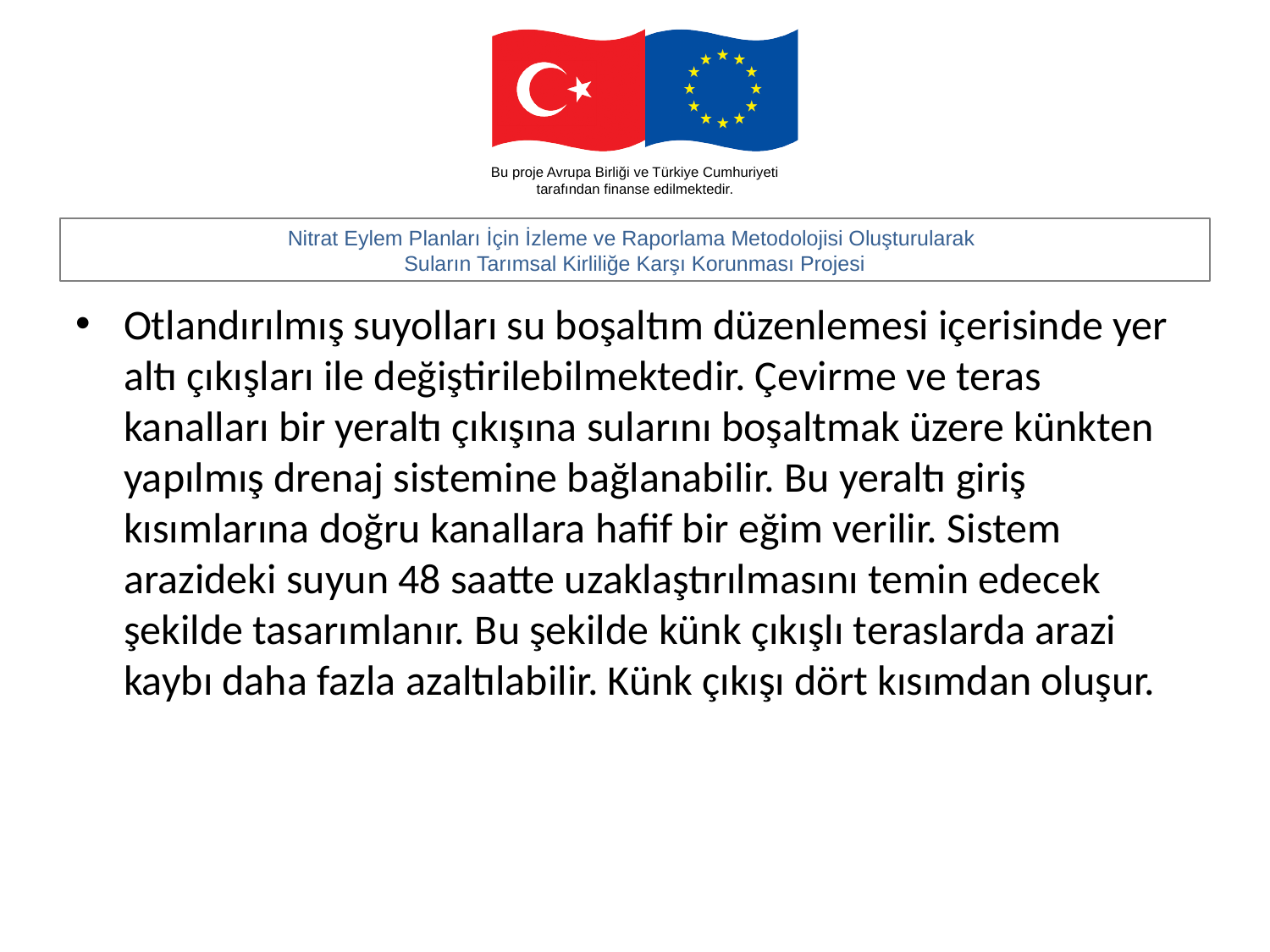

#
Otlandırılmış suyolları su boşaltım düzenlemesi içerisinde yer altı çıkışları ile değiştirilebilmektedir. Çevirme ve teras kanalları bir yeraltı çıkışına sularını boşaltmak üzere künkten yapılmış drenaj sistemine bağlanabilir. Bu yeraltı giriş kısımlarına doğru kanallara hafif bir eğim verilir. Sistem arazideki suyun 48 saatte uzaklaştırılmasını temin edecek şekilde tasarımlanır. Bu şekilde künk çıkışlı teraslarda arazi kaybı daha fazla azaltılabilir. Künk çıkışı dört kısımdan oluşur.